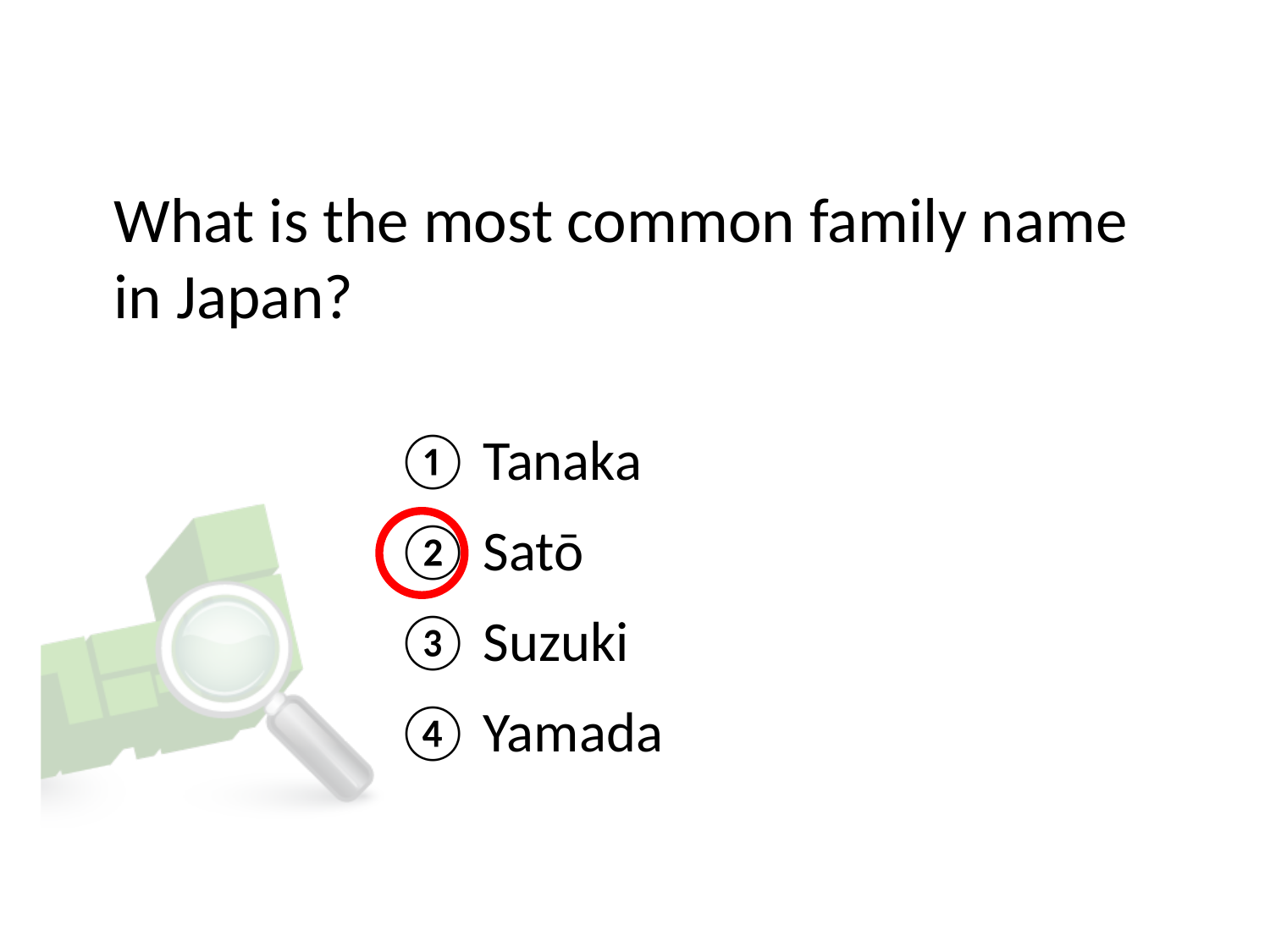

# What is the most common family name in Japan?
① Tanaka
② Satō
③ Suzuki
④ Yamada